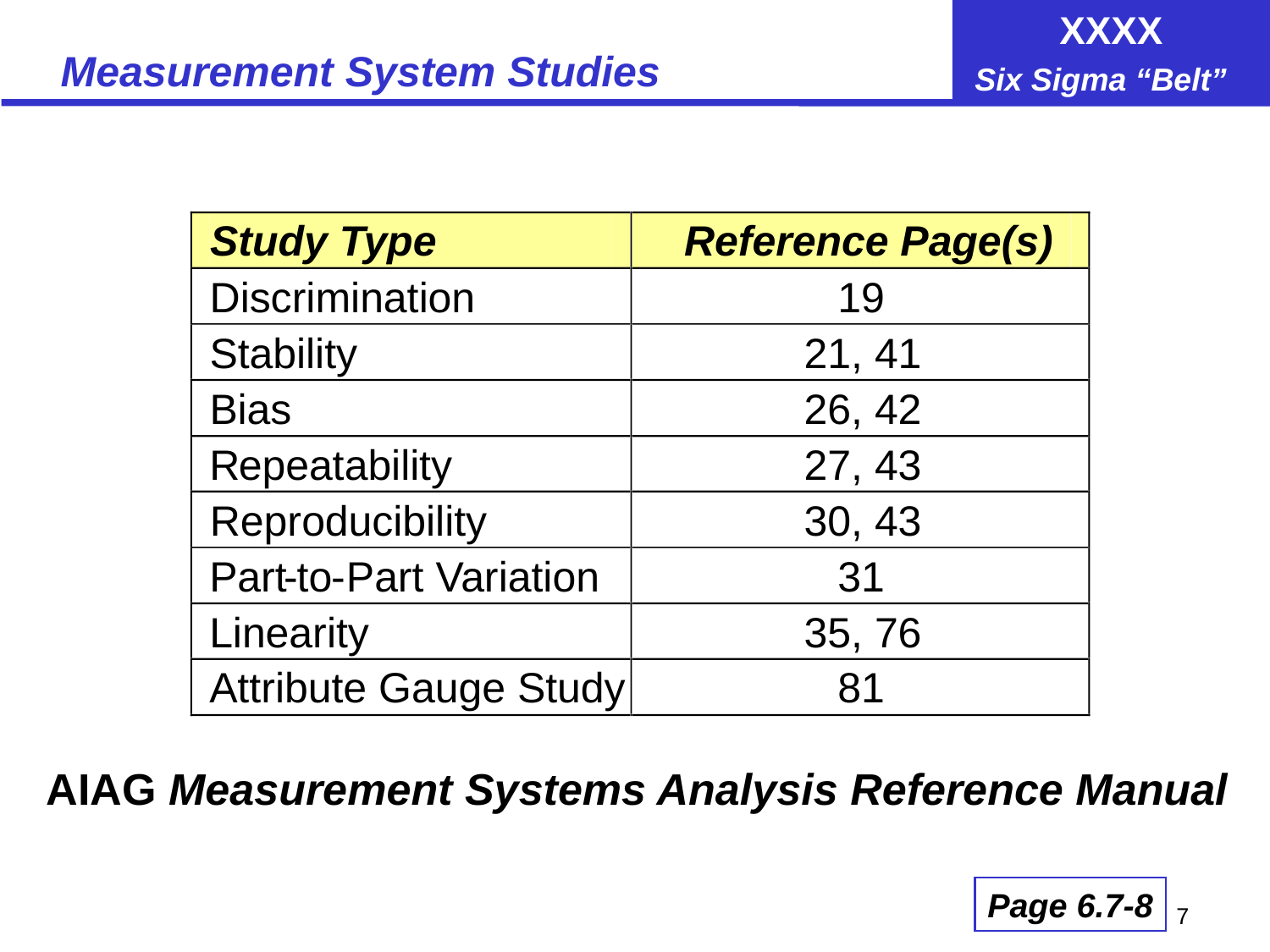

# Measurement System Studies

Study Type

Reference Page(s)

Discrimination

19

Stability

21, 41

Bias

26, 42

R
epeatability

27, 43

Reproducibility

30, 43

Part
-
to
-
Part Variation

31

Linearity

35, 76

Attribute Gauge Study

81

 AIAG Measurement Systems Analysis Reference Manual
Page 6.7-8